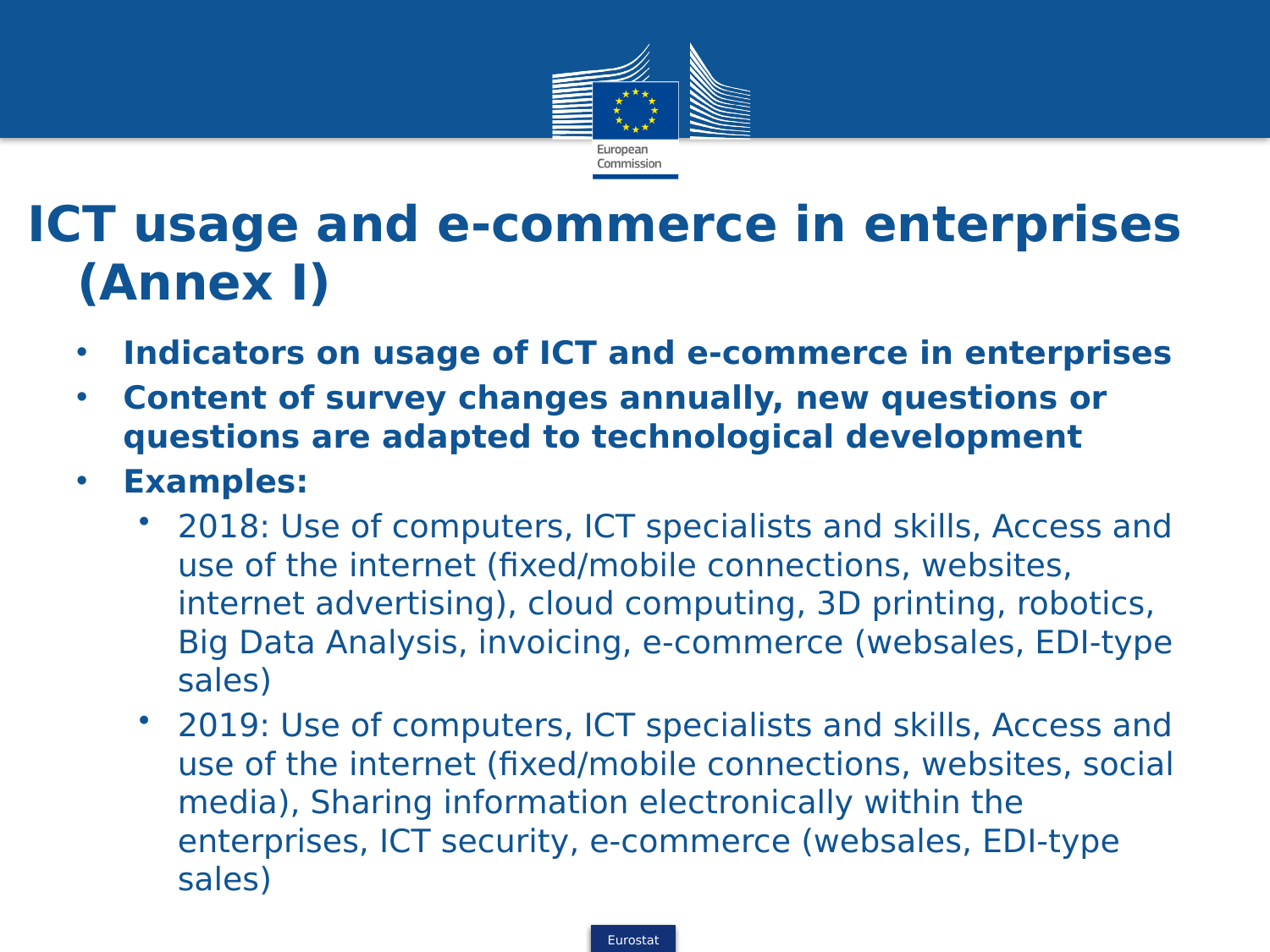

# ICT usage and e-commerce in enterprises (Annex I)
Indicators on usage of ICT and e-commerce in enterprises
Content of survey changes annually, new questions or questions are adapted to technological development
Examples:
2018: Use of computers, ICT specialists and skills, Access and use of the internet (fixed/mobile connections, websites, internet advertising), cloud computing, 3D printing, robotics, Big Data Analysis, invoicing, e-commerce (websales, EDI-type sales)
2019: Use of computers, ICT specialists and skills, Access and use of the internet (fixed/mobile connections, websites, social media), Sharing information electronically within the enterprises, ICT security, e-commerce (websales, EDI-type sales)